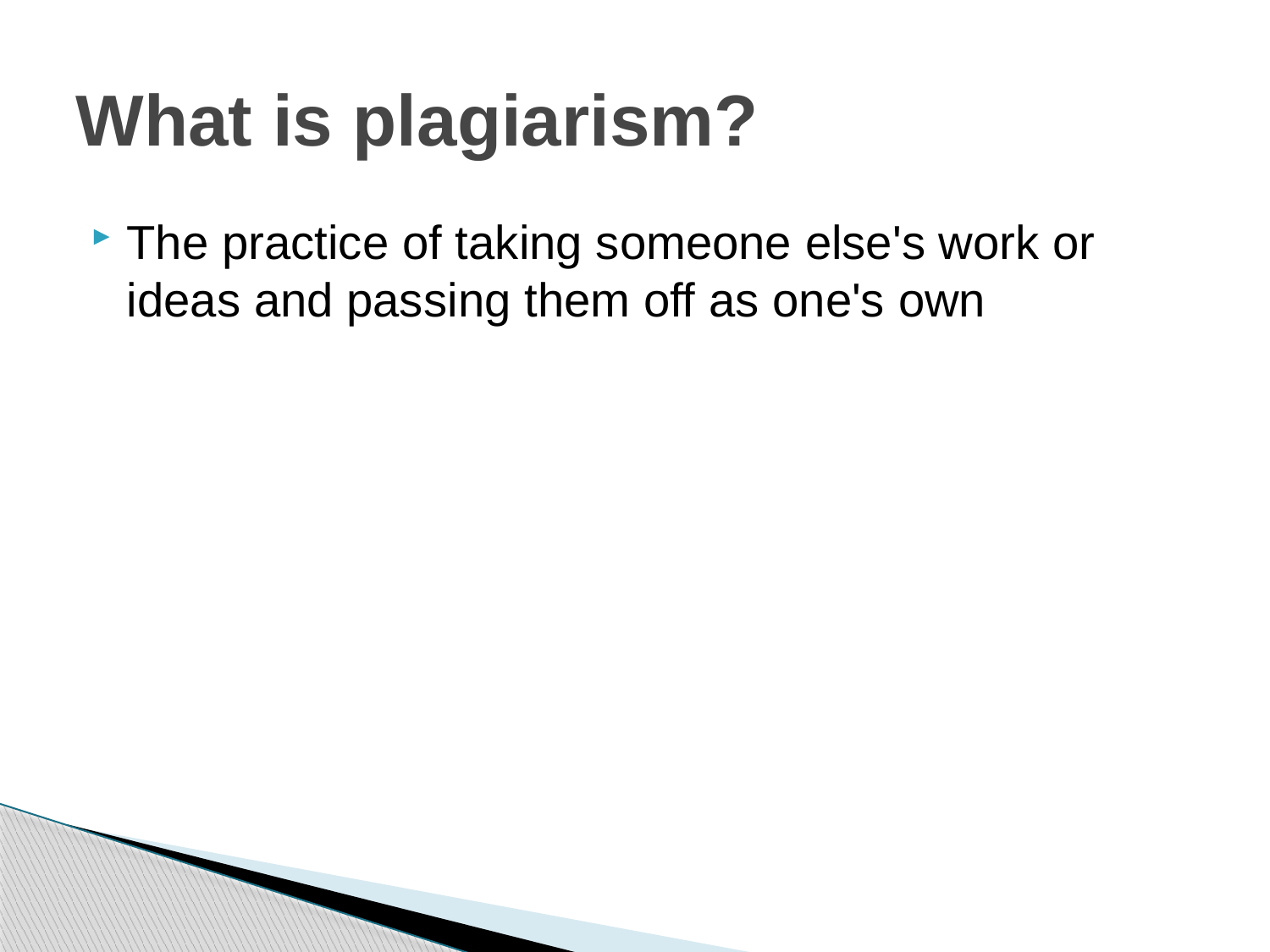

# What is plagiarism?
The practice of taking someone else's work or ideas and passing them off as one's own